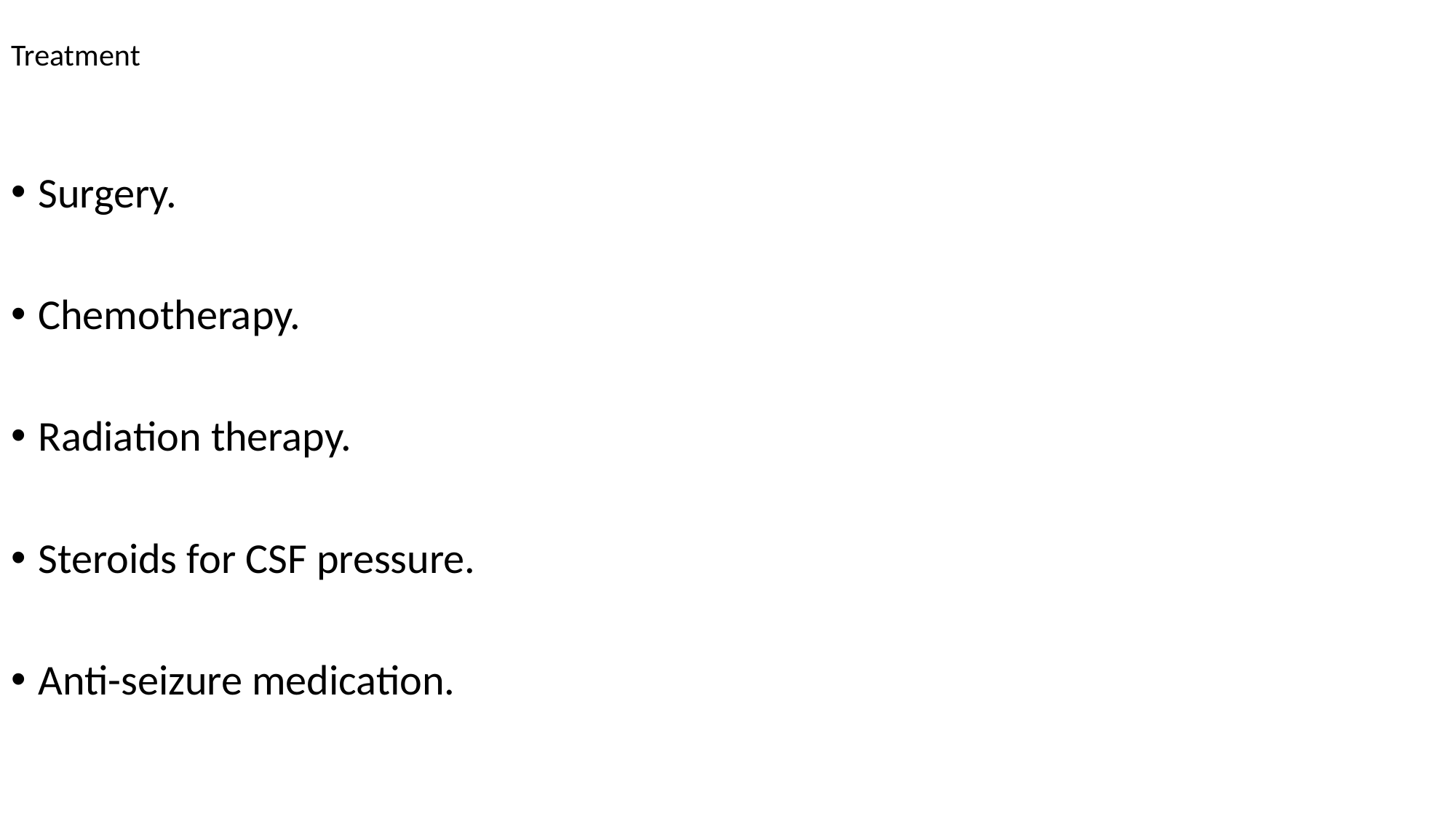

# Treatment

Surgery.

Chemotherapy.

Radiation therapy.

Steroids for CSF pressure.

Anti-seizure medication.